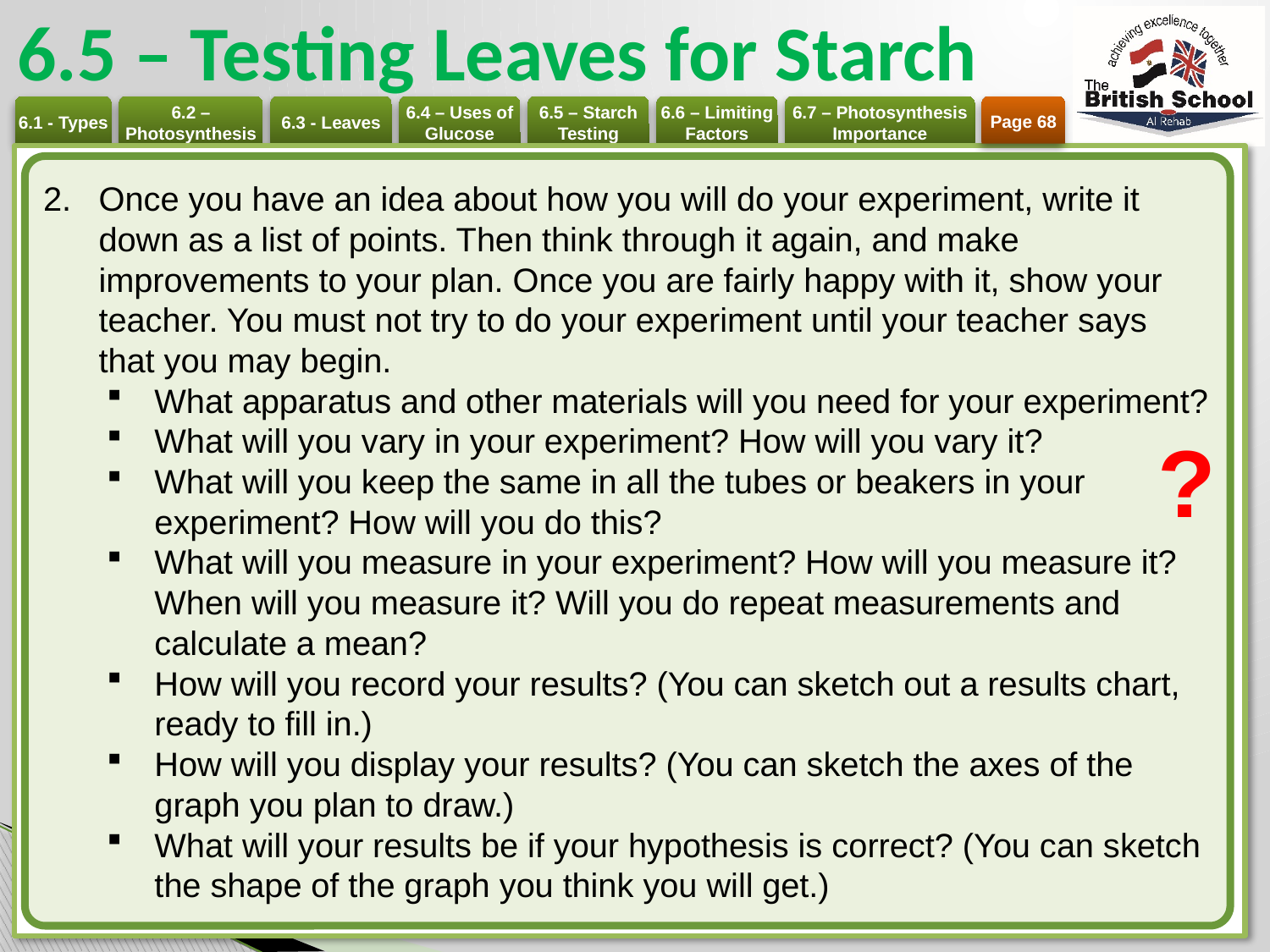

# 6.5 – Testing Leaves for Starch
Page 68
Once you have an idea about how you will do your experiment, write it down as a list of points. Then think through it again, and make improvements to your plan. Once you are fairly happy with it, show your teacher. You must not try to do your experiment until your teacher says that you may begin.
What apparatus and other materials will you need for your experiment?
What will you vary in your experiment? How will you vary it?
What will you keep the same in all the tubes or beakers in your experiment? How will you do this?
What will you measure in your experiment? How will you measure it? When will you measure it? Will you do repeat measurements and calculate a mean?
How will you record your results? (You can sketch out a results chart, ready to fill in.)
How will you display your results? (You can sketch the axes of the graph you plan to draw.)
What will your results be if your hypothesis is correct? (You can sketch the shape of the graph you think you will get.)
?